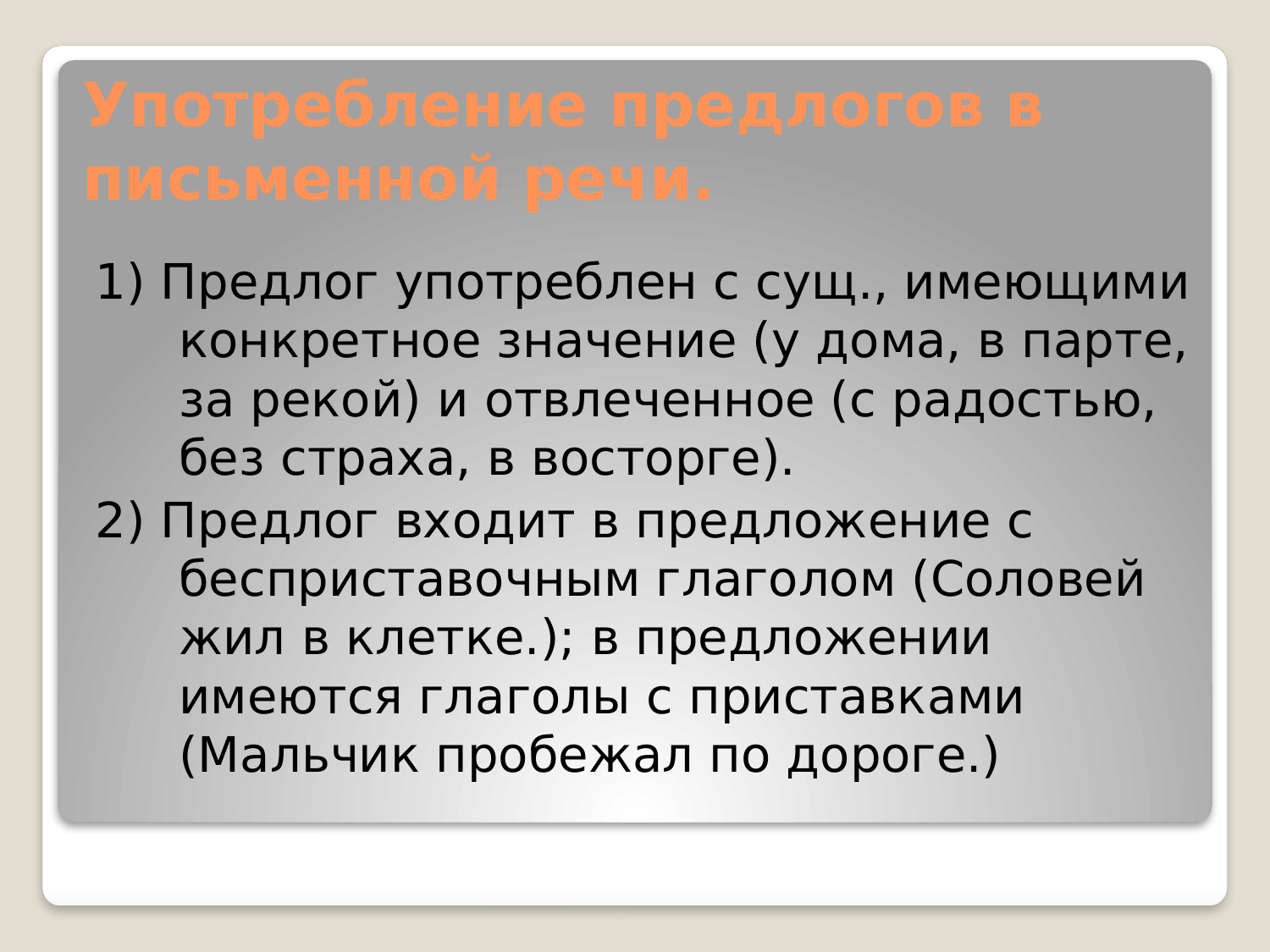

# Употребление предлогов в письменной речи.
1) Предлог употреблен с сущ., имеющими конкретное значение (у дома, в парте, за рекой) и отвлеченное (с радостью, без страха, в восторге).
2) Предлог входит в предложение с бесприставочным глаголом (Соловей жил в клетке.); в предложении имеются глаголы с приставками (Мальчик пробежал по дороге.)